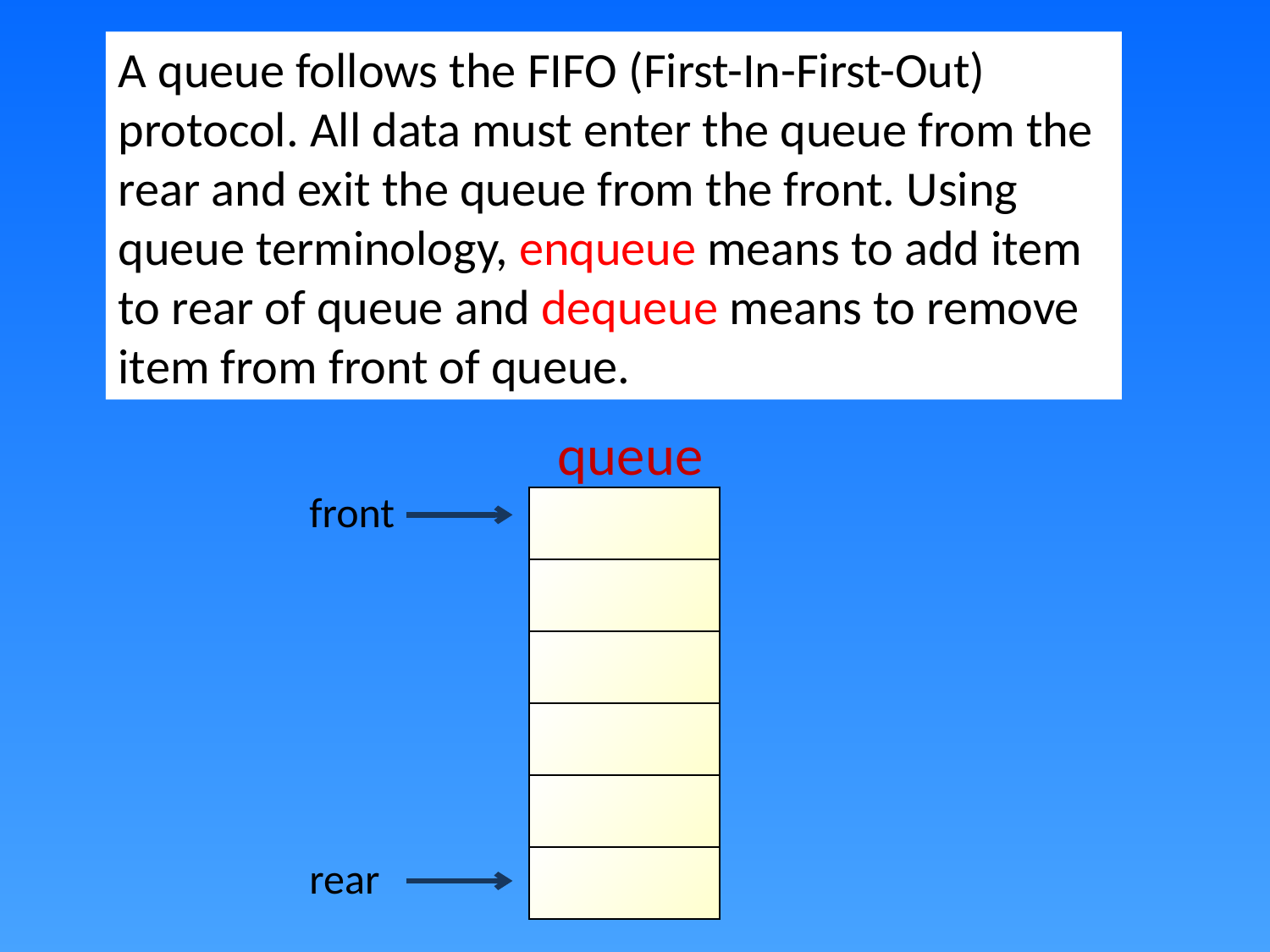

A queue follows the FIFO (First-In-First-Out) protocol. All data must enter the queue from the rear and exit the queue from the front. Using queue terminology, enqueue means to add item to rear of queue and dequeue means to remove item from front of queue.
queue
front
|  |
| --- |
|  |
|  |
|  |
|  |
|  |
rear